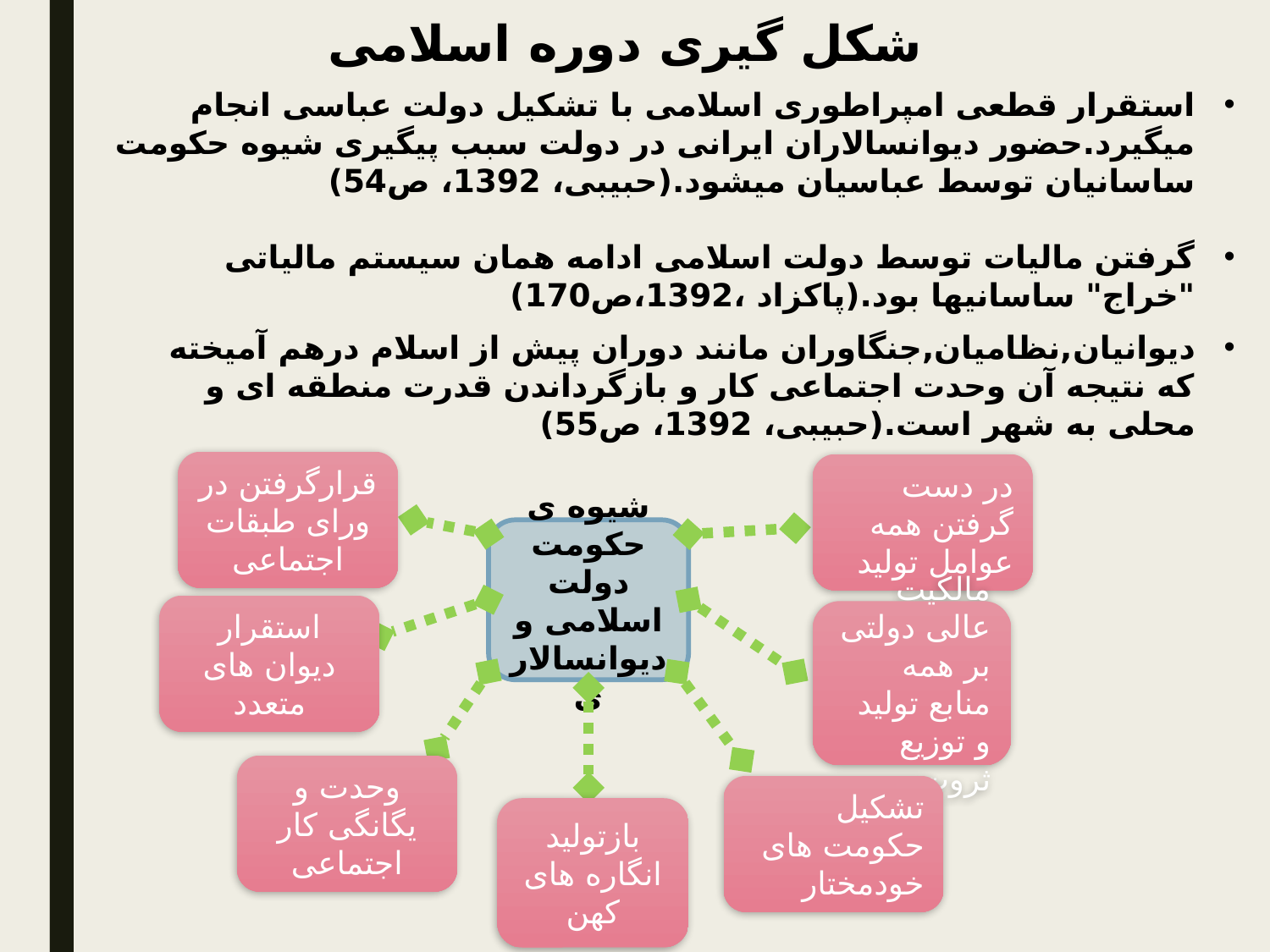

شکل گیری دوره اسلامی
استقرار قطعی امپراطوری اسلامی با تشکیل دولت عباسی انجام میگیرد.حضور دیوانسالاران ایرانی در دولت سبب پیگیری شیوه حکومت ساسانیان توسط عباسیان میشود.(حبیبی، 1392، ص54)

گرفتن مالیات توسط دولت اسلامی ادامه همان سیستم مالیاتی "خراج" ساسانیها بود.(پاکزاد ،1392،ص170)
دیوانیان,نظامیان,جنگاوران مانند دوران پیش از اسلام درهم آمیخته که نتیجه آن وحدت اجتماعی کار و بازگرداندن قدرت منطقه ای و محلی به شهر است.(حبیبی، 1392، ص55)

قرارگرفتن در ورای طبقات اجتماعی
در دست گرفتن همه عوامل تولید
شیوه ی حکومت دولت اسلامی و دیوانسالاری
استقرار دیوان های متعدد
مالکیت عالی دولتی بر همه منابع تولید و توزیع ثروت
وحدت و یگانگی کار اجتماعی
تشکیل حکومت های خودمختار
بازتولید انگاره های کهن